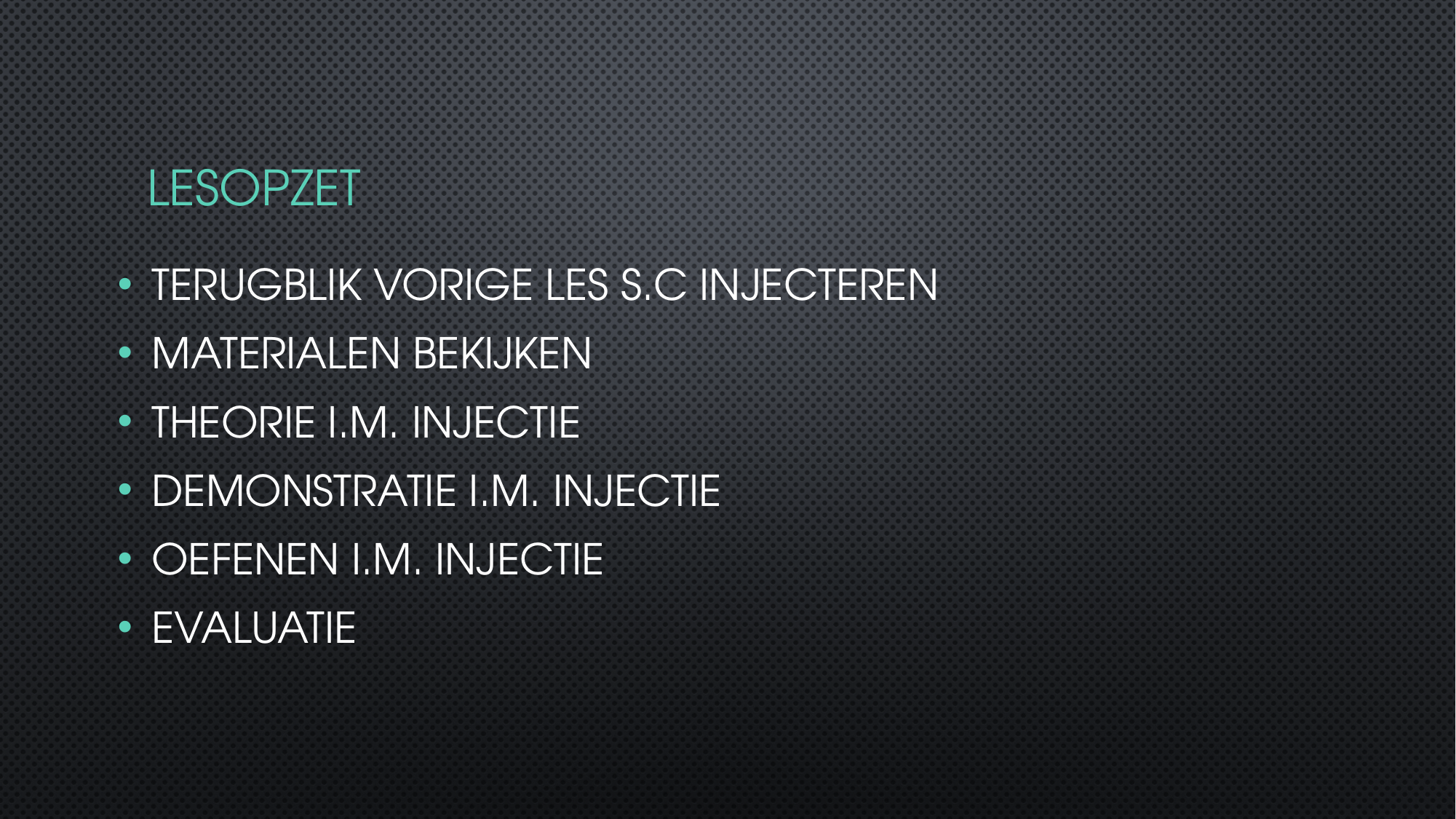

# lesopzet
Terugblik vorige les S.C injecteren
Materialen bekijken
theorie I.M. injectie
Demonstratie I.M. injectie
Oefenen I.M. injectie
Evaluatie